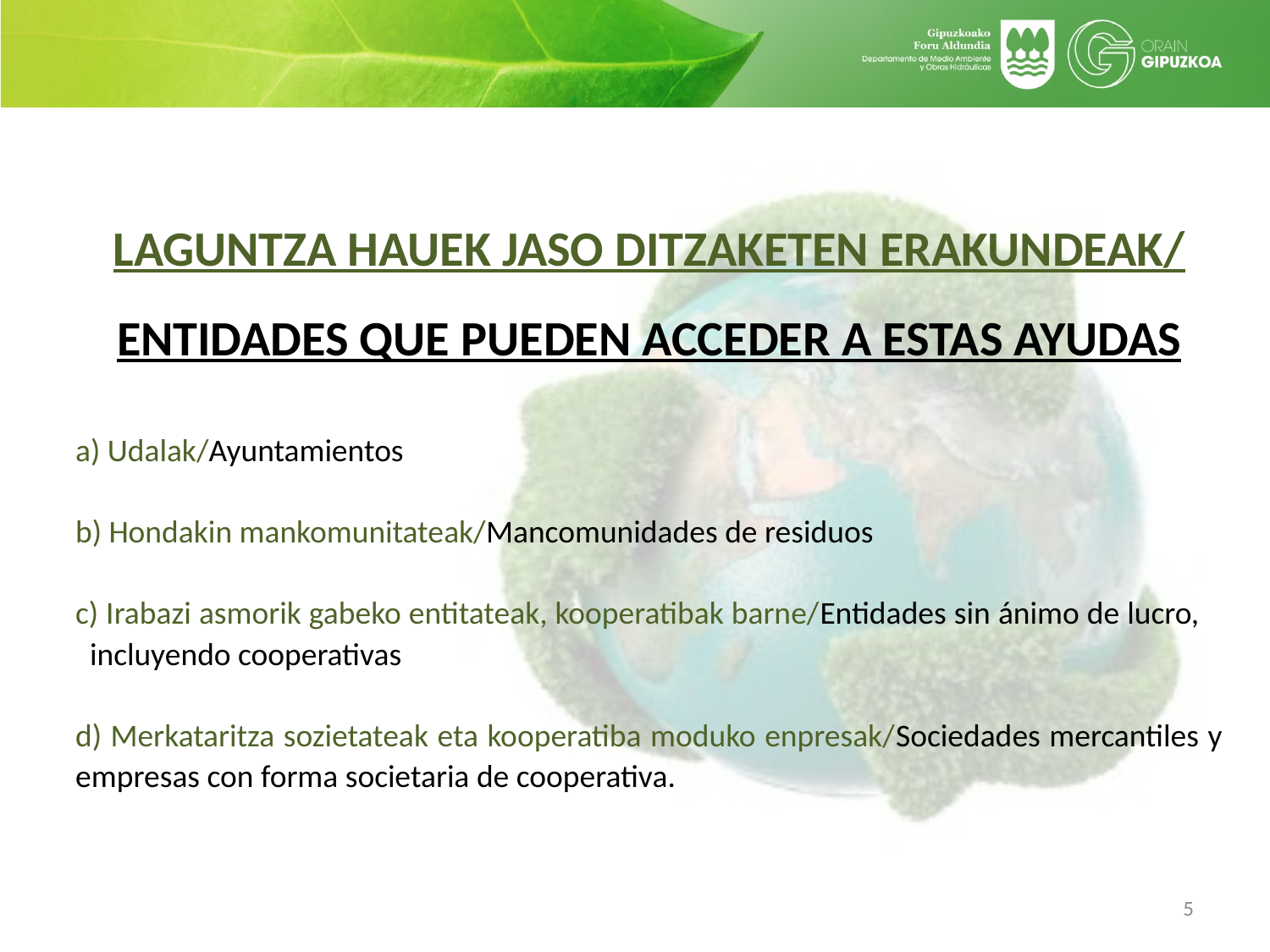

LAGUNTZA HAUEK JASO DITZAKETEN ERAKUNDEAK/
ENTIDADES QUE PUEDEN ACCEDER A ESTAS AYUDAS

a) Udalak/Ayuntamientos

b) Hondakin mankomunitateak/Mancomunidades de residuos

c) Irabazi asmorik gabeko entitateak, kooperatibak barne/Entidades sin ánimo de lucro,      incluyendo cooperativas

d) Merkataritza sozietateak eta kooperatiba moduko enpresak/Sociedades mercantiles y empresas con forma societaria de cooperativa.

5